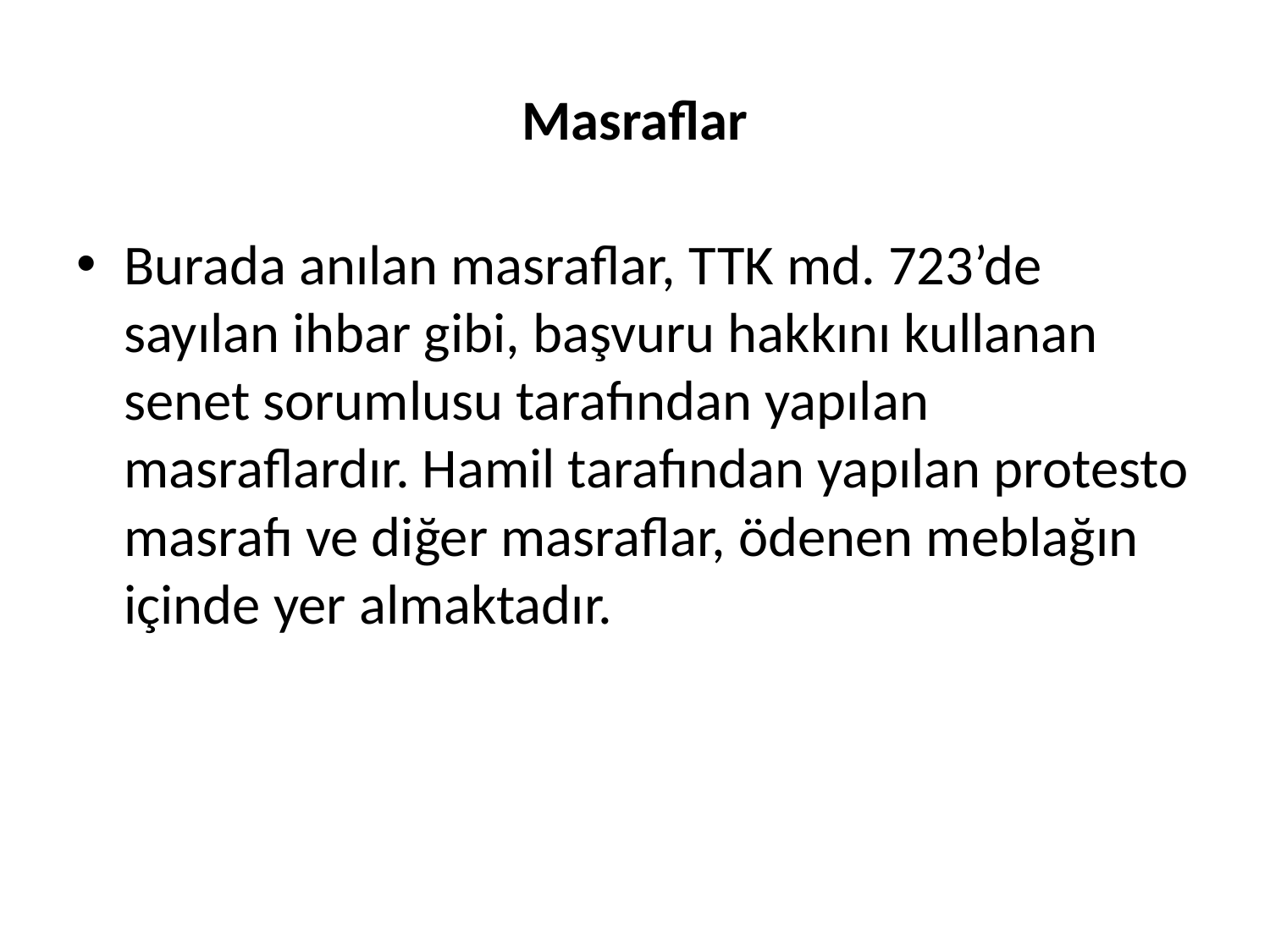

# Masraflar
Burada anılan masraflar, TTK md. 723’de sayılan ihbar gibi, başvuru hakkını kullanan senet sorumlusu tarafından yapılan masraflardır. Hamil tarafından yapılan protesto masrafı ve diğer masraflar, ödenen meblağın içinde yer almaktadır.